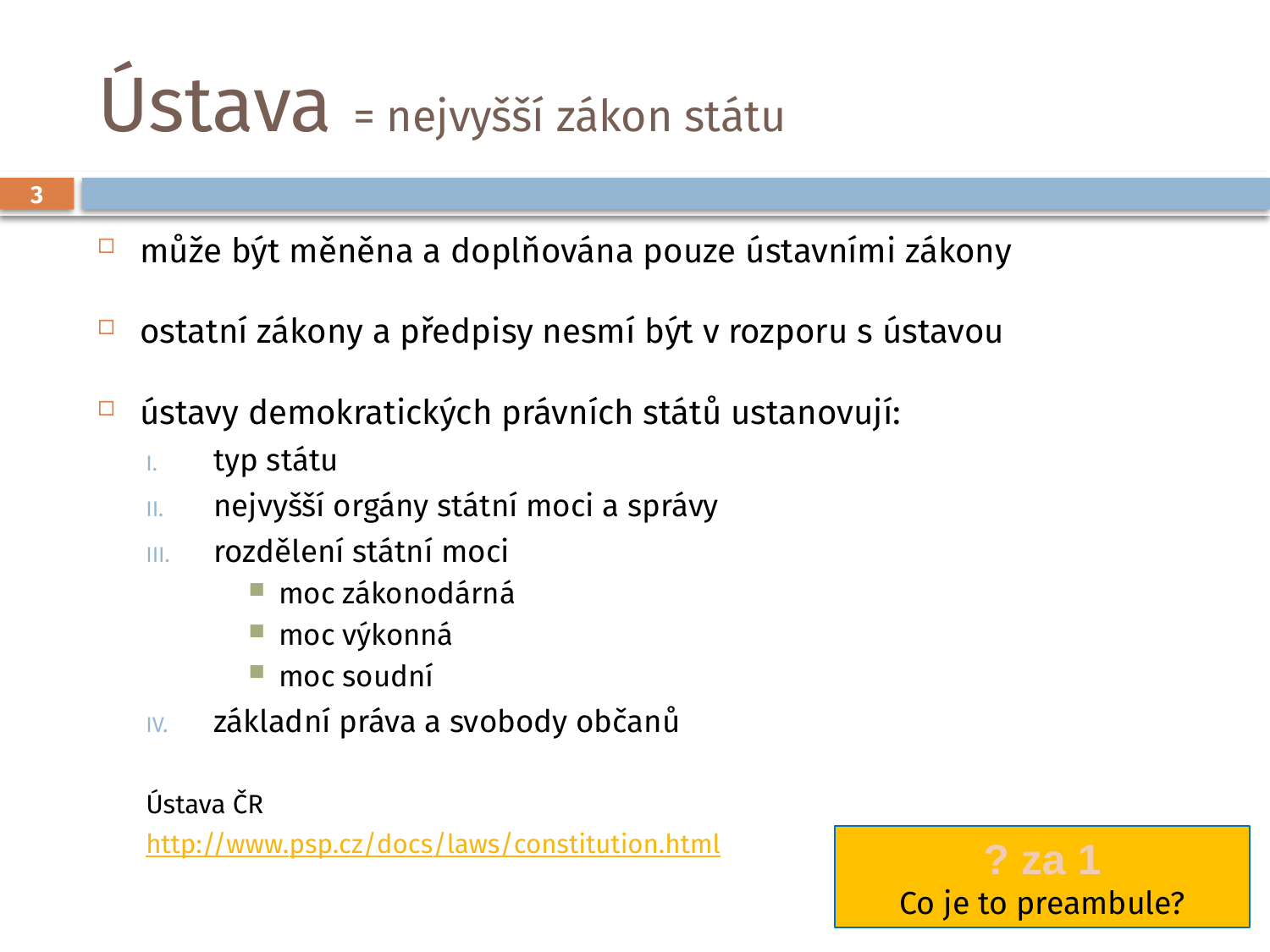

# Ústava = nejvyšší zákon státu
3
může být měněna a doplňována pouze ústavními zákony

ostatní zákony a předpisy nesmí být v rozporu s ústavou

ústavy demokratických právních států ustanovují:
typ státu
nejvyšší orgány státní moci a správy
rozdělení státní moci
moc zákonodárná
moc výkonná
moc soudní
základní práva a svobody občanů

Ústava ČR
http://www.psp.cz/docs/laws/constitution.html

? za 1
Co je to preambule?